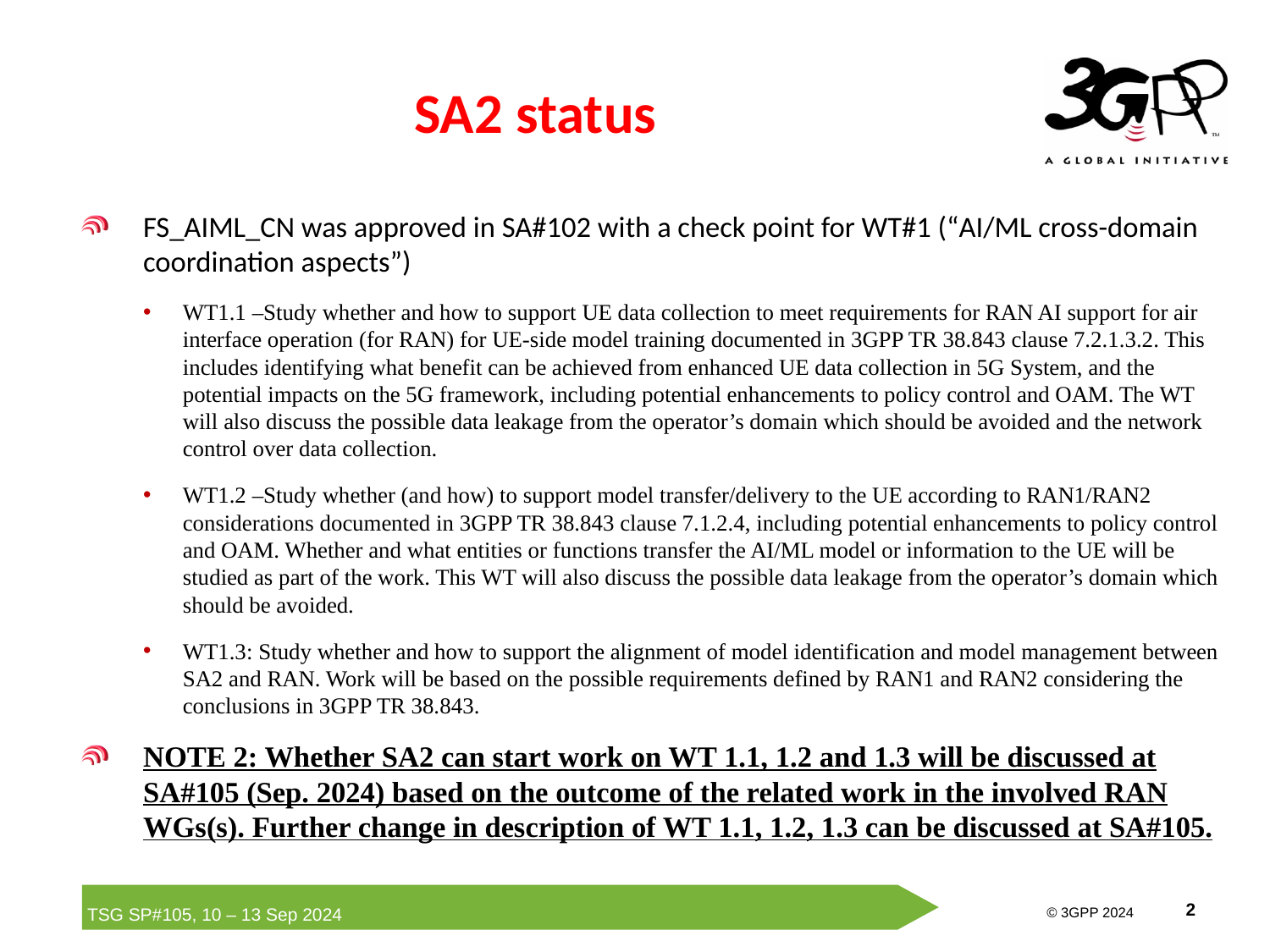

# SA2 status
FS_AIML_CN was approved in SA#102 with a check point for WT#1 (“AI/ML cross-domain coordination aspects”)
WT1.1 –Study whether and how to support UE data collection to meet requirements for RAN AI support for air interface operation (for RAN) for UE-side model training documented in 3GPP TR 38.843 clause 7.2.1.3.2. This includes identifying what benefit can be achieved from enhanced UE data collection in 5G System, and the potential impacts on the 5G framework, including potential enhancements to policy control and OAM. The WT will also discuss the possible data leakage from the operator’s domain which should be avoided and the network control over data collection.
WT1.2 –Study whether (and how) to support model transfer/delivery to the UE according to RAN1/RAN2 considerations documented in 3GPP TR 38.843 clause 7.1.2.4, including potential enhancements to policy control and OAM. Whether and what entities or functions transfer the AI/ML model or information to the UE will be studied as part of the work. This WT will also discuss the possible data leakage from the operator’s domain which should be avoided.
WT1.3: Study whether and how to support the alignment of model identification and model management between SA2 and RAN. Work will be based on the possible requirements defined by RAN1 and RAN2 considering the conclusions in 3GPP TR 38.843.
NOTE 2: Whether SA2 can start work on WT 1.1, 1.2 and 1.3 will be discussed at SA#105 (Sep. 2024) based on the outcome of the related work in the involved RAN WGs(s). Further change in description of WT 1.1, 1.2, 1.3 can be discussed at SA#105.